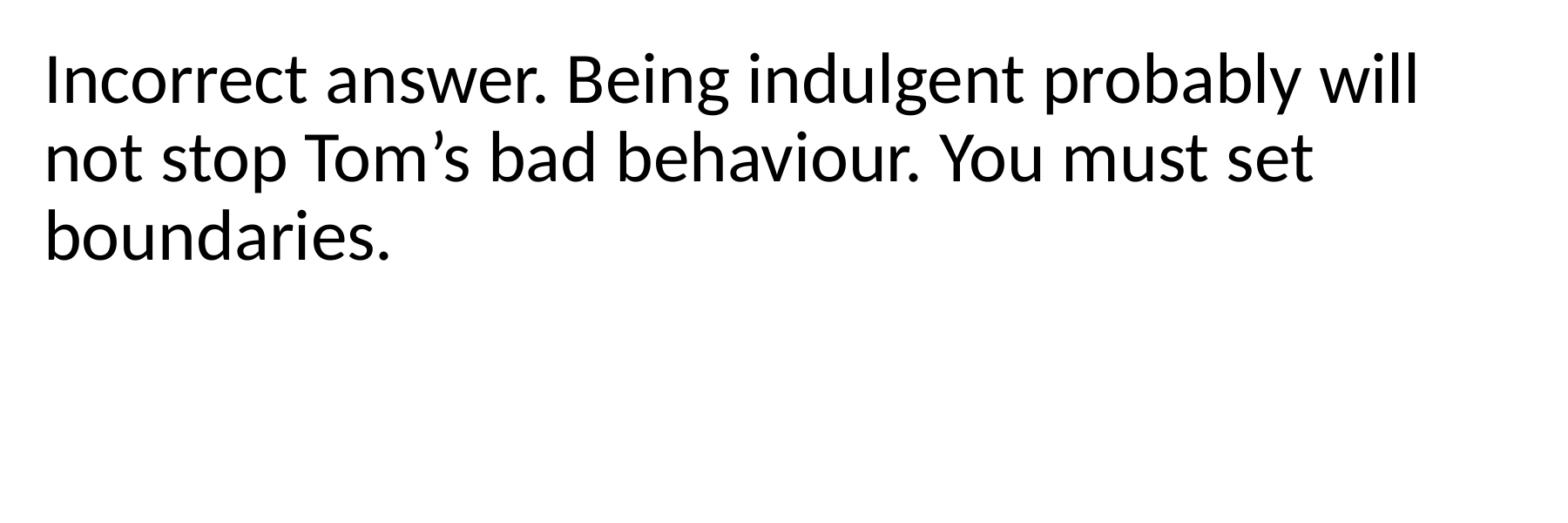

Incorrect answer. Being indulgent probably will not stop Tom’s bad behaviour. You must set boundaries.